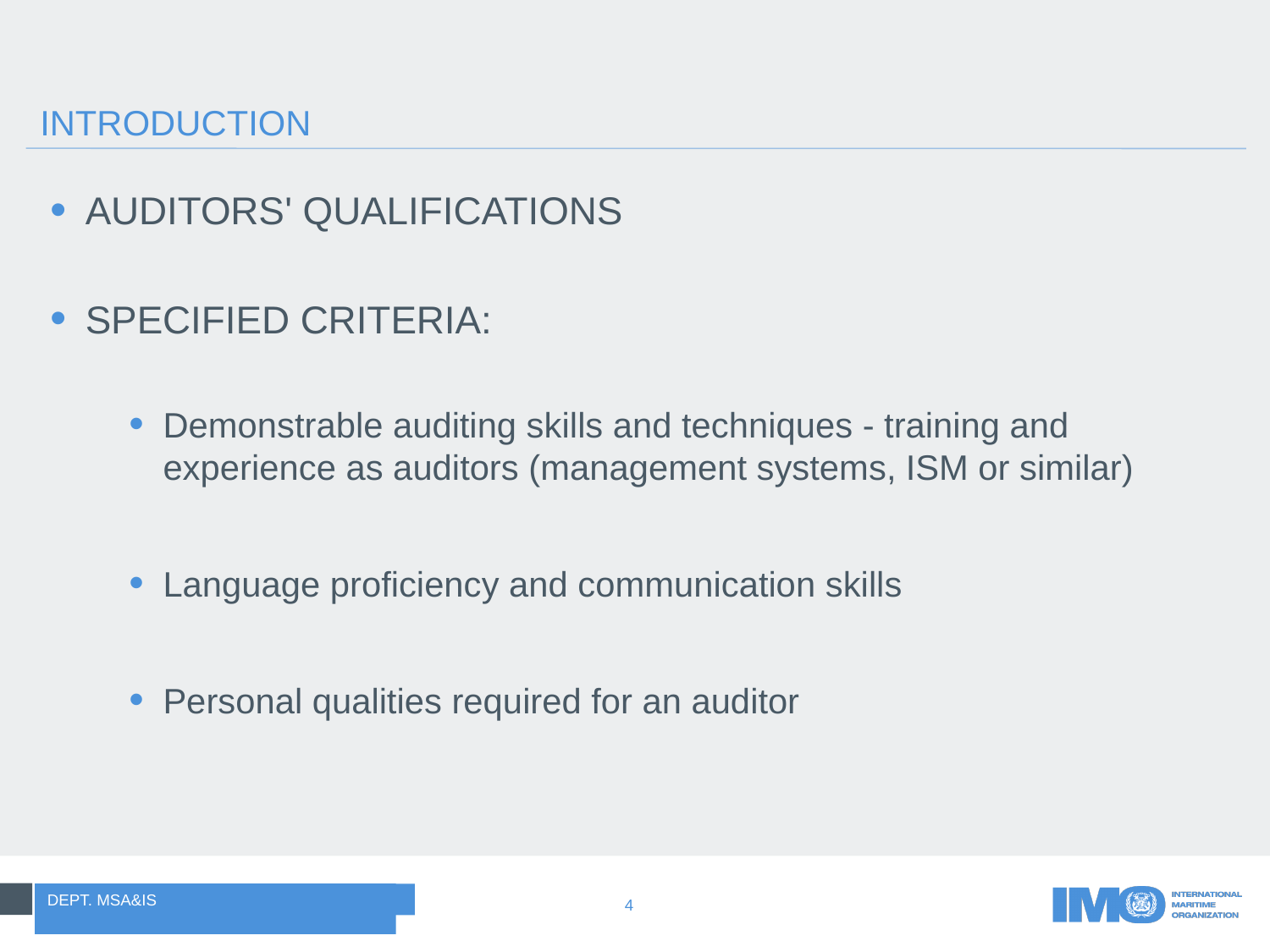

# INTRODUCTION
AUDITORS' QUALIFICATIONS

SPECIFIED CRITERIA:

Demonstrable auditing skills and techniques - training and experience as auditors (management systems, ISM or similar)

Language proficiency and communication skills

Personal qualities required for an auditor